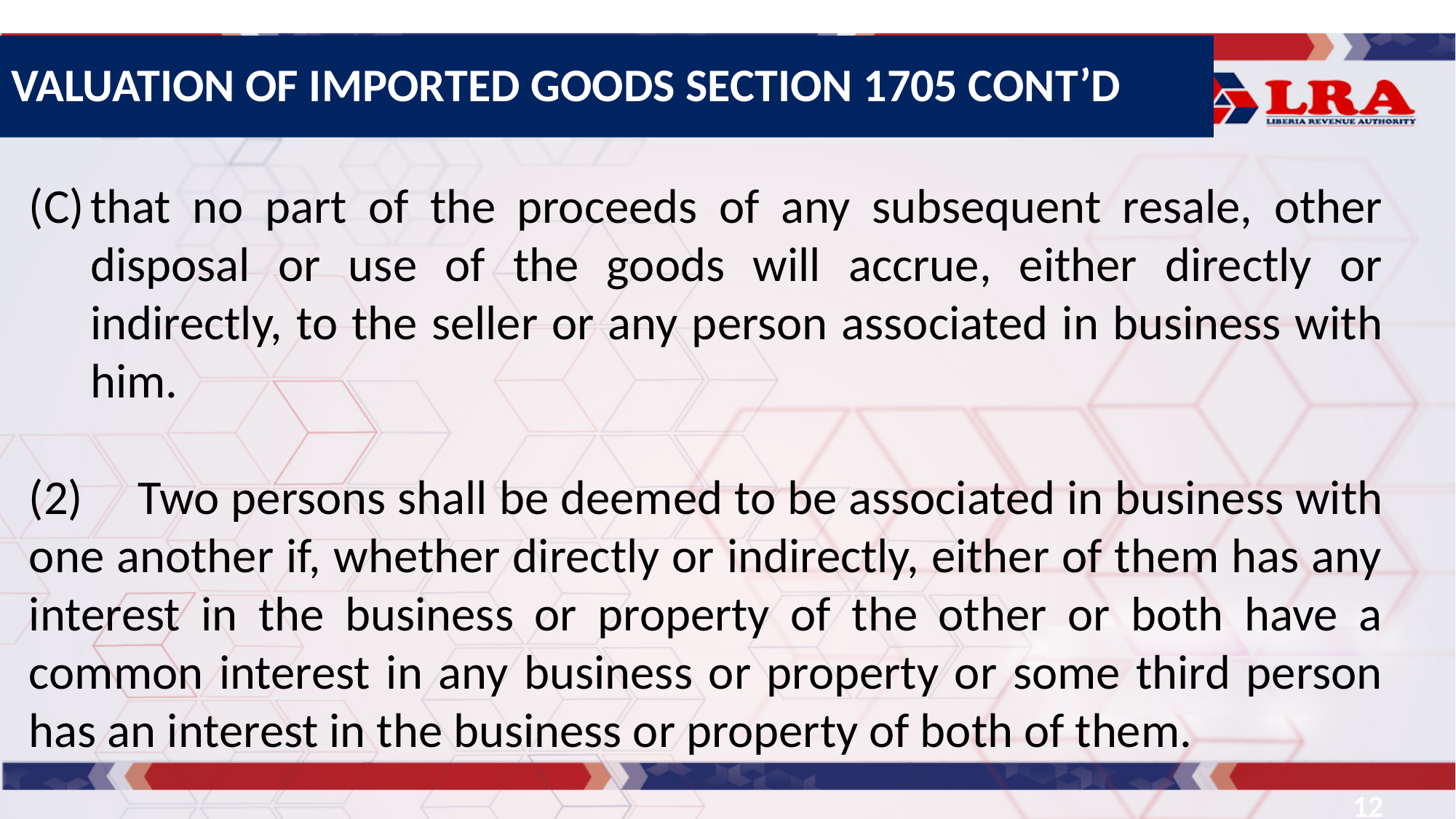

VALUATION OF IMPORTED GOODS SECTION 1705 CONT’D
that no part of the proceeds of any subsequent resale, other disposal or use of the goods will accrue, either directly or indirectly, to the seller or any person associated in business with him.

(2)	Two persons shall be deemed to be associated in business with one another if, whether directly or indirectly, either of them has any interest in the business or property of the other or both have a common interest in any business or property or some third person has an interest in the business or property of both of them.

12